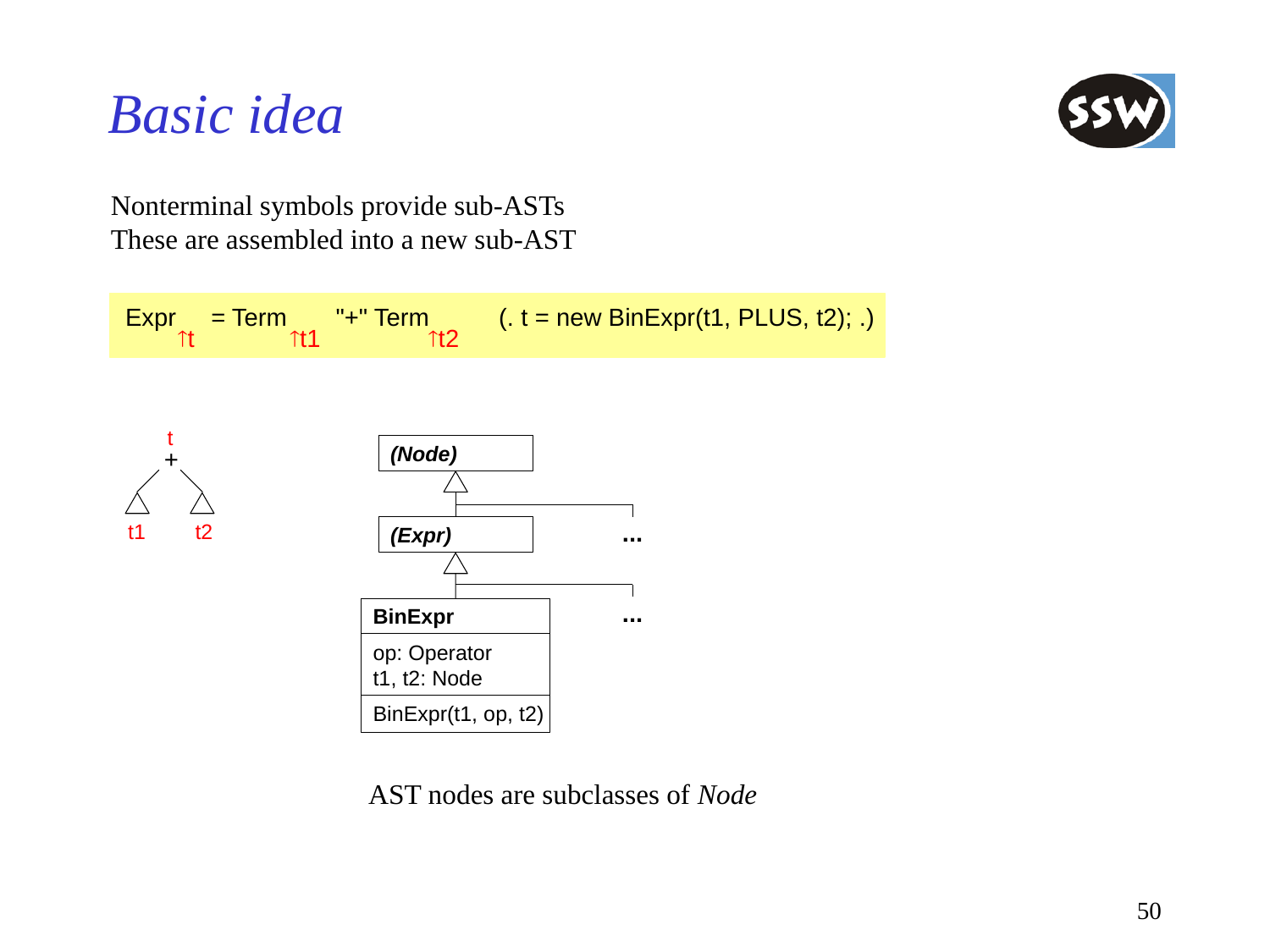

# Basic idea
Nonterminal symbols provide sub-ASTs
These are assembled into a new sub-AST

Expr     = Term       "+" Term          (. t = new BinExpr(t1, PLUS, t2); .)
↑t
↑t1
↑t2
t

(Node)

...

(Expr)

...

BinExpr
op: Operator
t1, t2: Node
BinExpr(t1, op, t2)
AST nodes are subclasses of Node
+

t1
t2
50